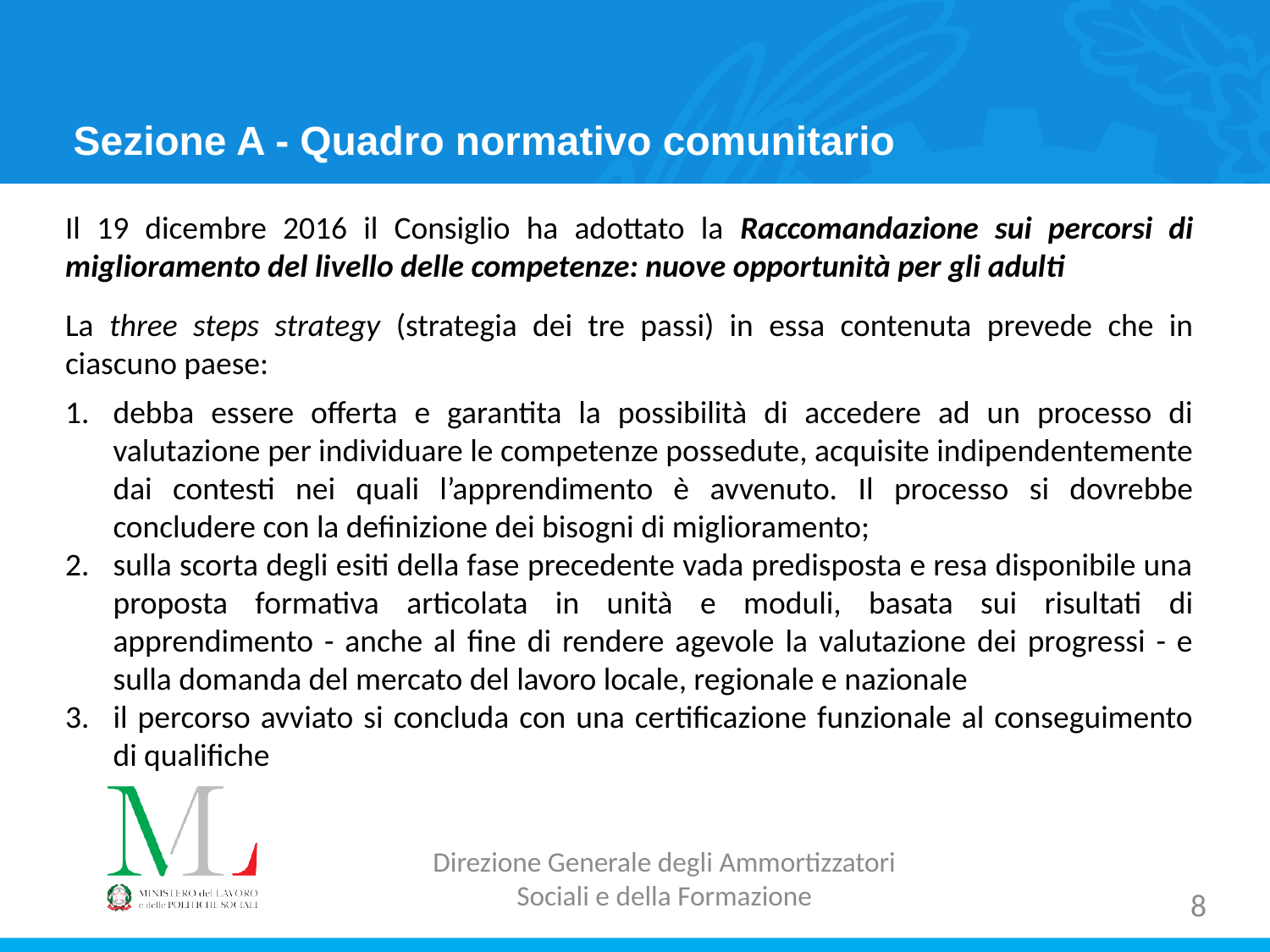

# Sezione A - Quadro normativo comunitario
Il 19 dicembre 2016 il Consiglio ha adottato la Raccomandazione sui percorsi di miglioramento del livello delle competenze: nuove opportunità per gli adulti
La three steps strategy (strategia dei tre passi) in essa contenuta prevede che in ciascuno paese:
debba essere offerta e garantita la possibilità di accedere ad un processo di valutazione per individuare le competenze possedute, acquisite indipendentemente dai contesti nei quali l’apprendimento è avvenuto. Il processo si dovrebbe concludere con la definizione dei bisogni di miglioramento;
sulla scorta degli esiti della fase precedente vada predisposta e resa disponibile una proposta formativa articolata in unità e moduli, basata sui risultati di apprendimento - anche al fine di rendere agevole la valutazione dei progressi - e sulla domanda del mercato del lavoro locale, regionale e nazionale
il percorso avviato si concluda con una certificazione funzionale al conseguimento di qualifiche
Direzione Generale degli Ammortizzatori Sociali e della Formazione
8